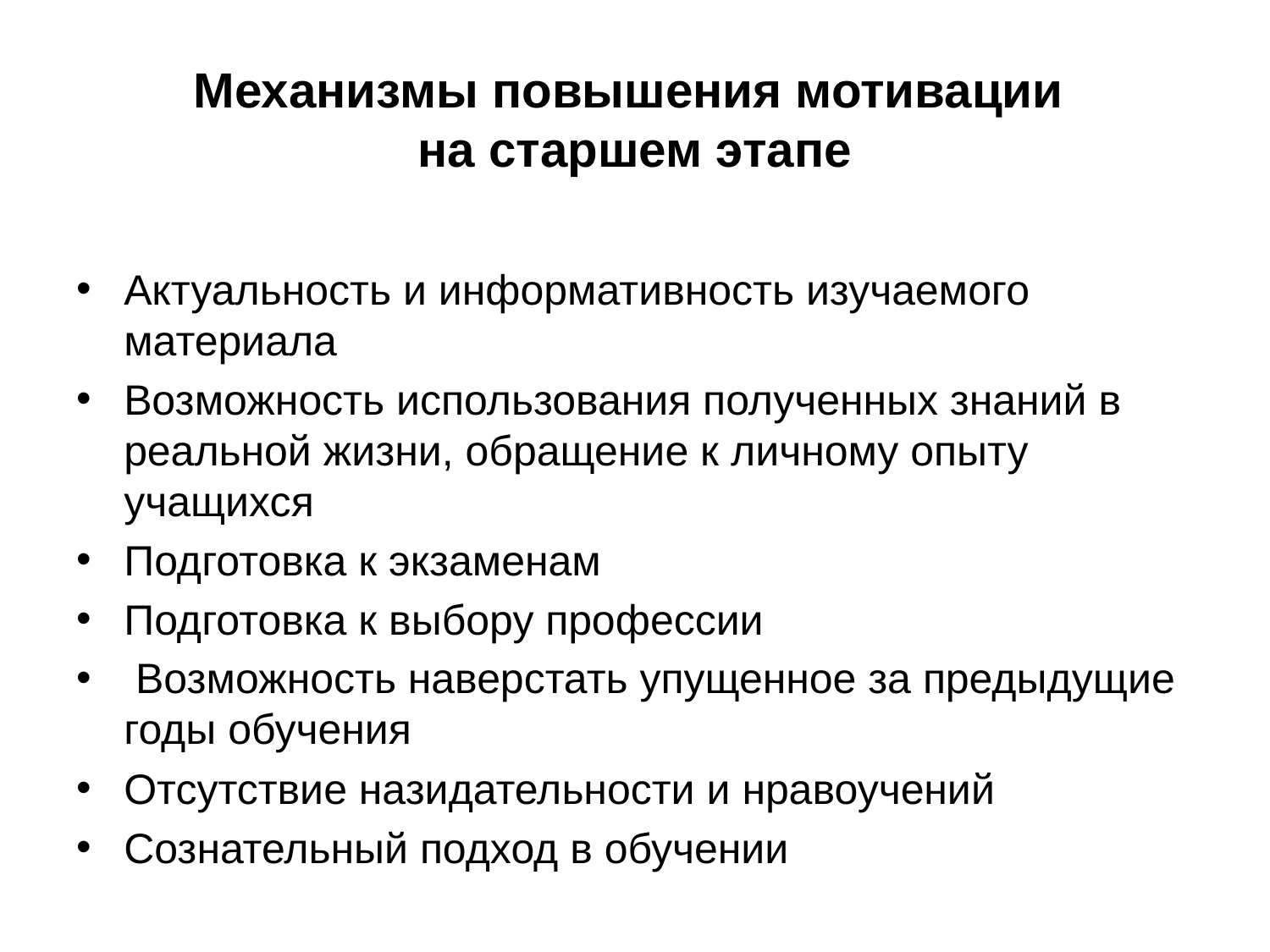

# Механизмы повышения мотивации на старшем этапе
Актуальность и информативность изучаемого материала
Возможность использования полученных знаний в реальной жизни, обращение к личному опыту учащихся
Подготовка к экзаменам
Подготовка к выбору профессии
 Возможность наверстать упущенное за предыдущие годы обучения
Отсутствие назидательности и нравоучений
Сознательный подход в обучении